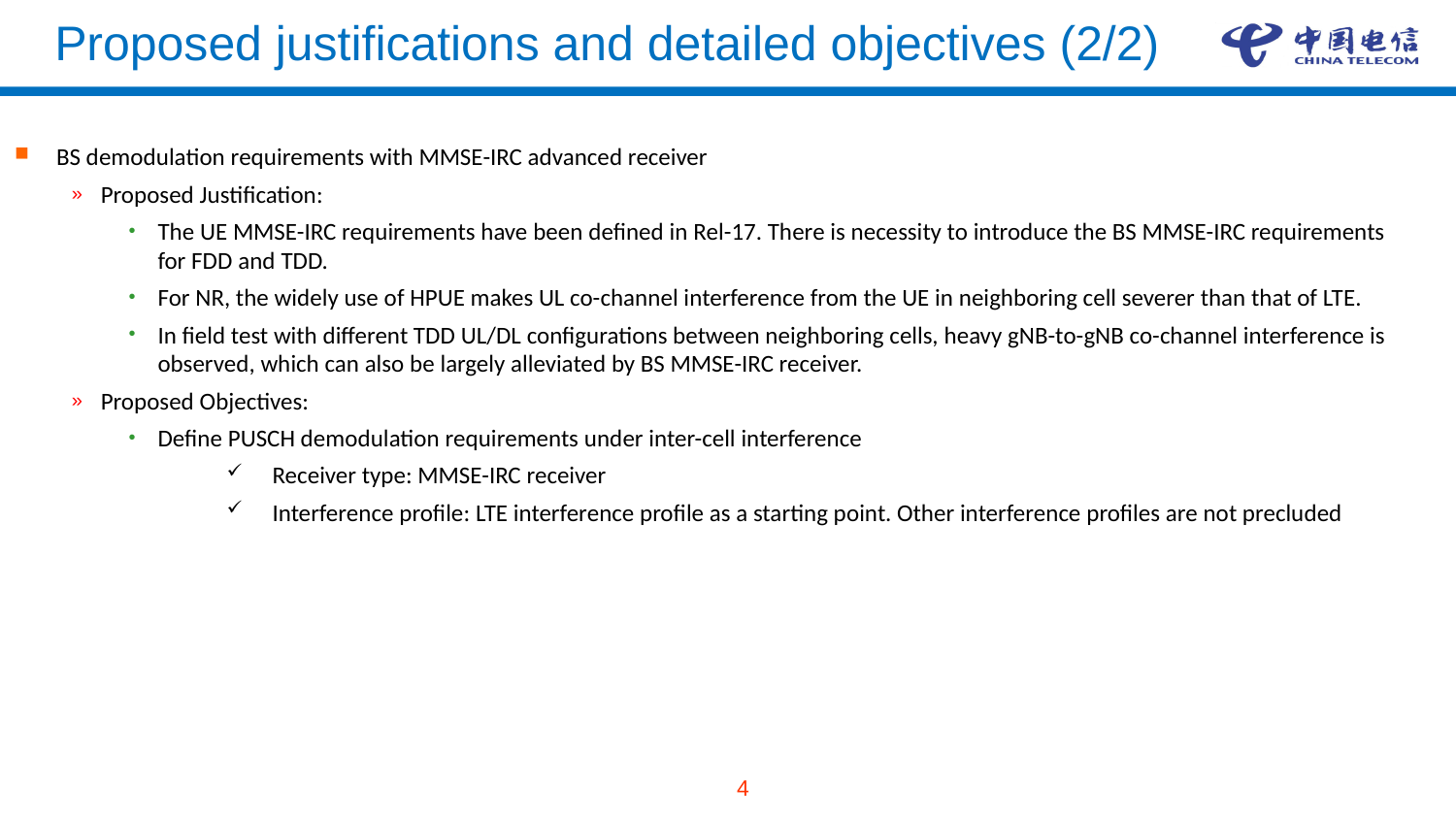

# Proposed justifications and detailed objectives (2/2)
BS demodulation requirements with MMSE-IRC advanced receiver
Proposed Justification:
The UE MMSE-IRC requirements have been defined in Rel-17. There is necessity to introduce the BS MMSE-IRC requirements for FDD and TDD.
For NR, the widely use of HPUE makes UL co-channel interference from the UE in neighboring cell severer than that of LTE.
In field test with different TDD UL/DL configurations between neighboring cells, heavy gNB-to-gNB co-channel interference is observed, which can also be largely alleviated by BS MMSE-IRC receiver.
Proposed Objectives:
Define PUSCH demodulation requirements under inter-cell interference
Receiver type: MMSE-IRC receiver
Interference profile: LTE interference profile as a starting point. Other interference profiles are not precluded

4